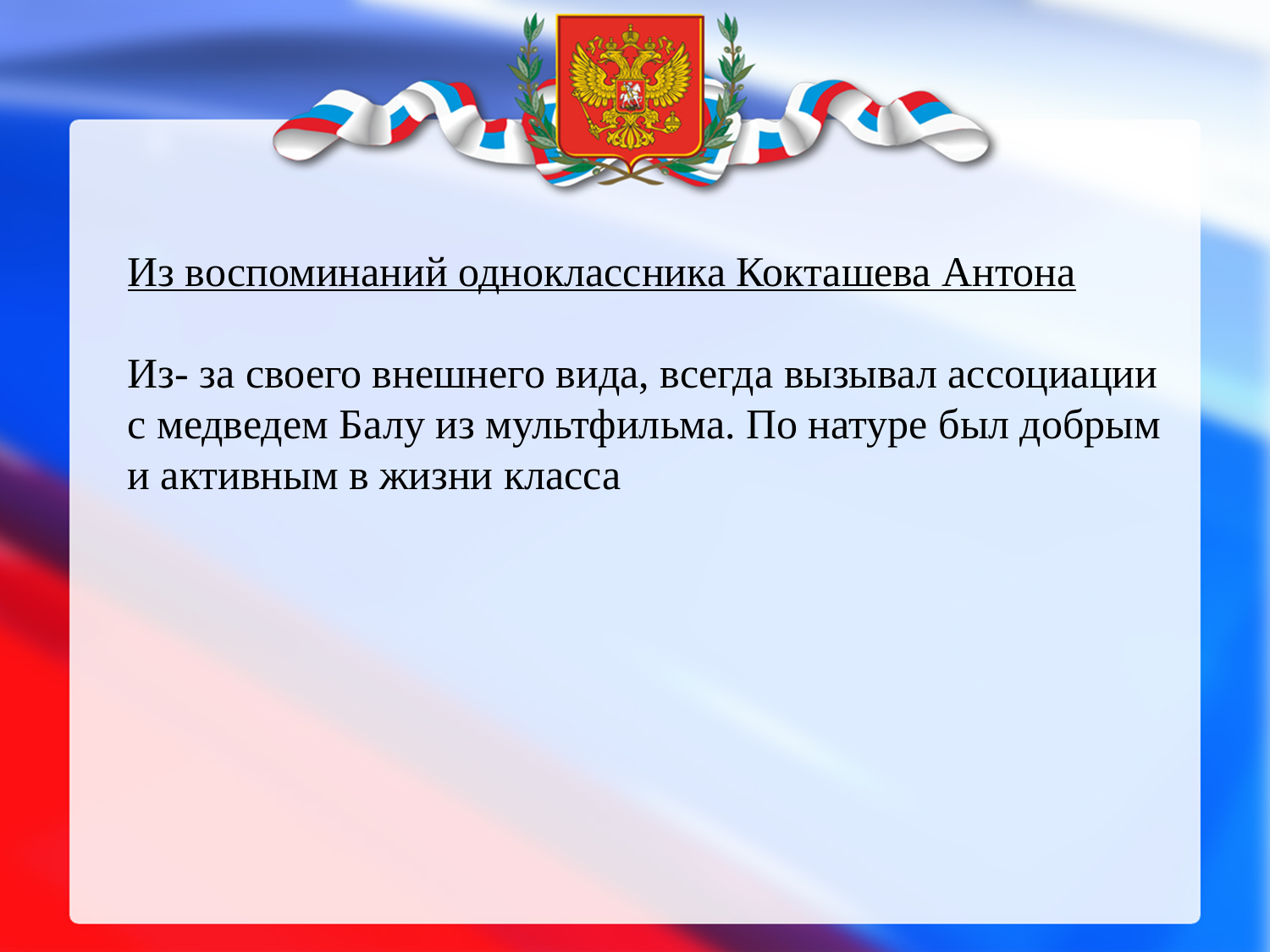

Из воспоминаний одноклассника Кокташева Антона

Из- за своего внешнего вида, всегда вызывал ассоциации с медведем Балу из мультфильма. По натуре был добрым  и активным в жизни класса